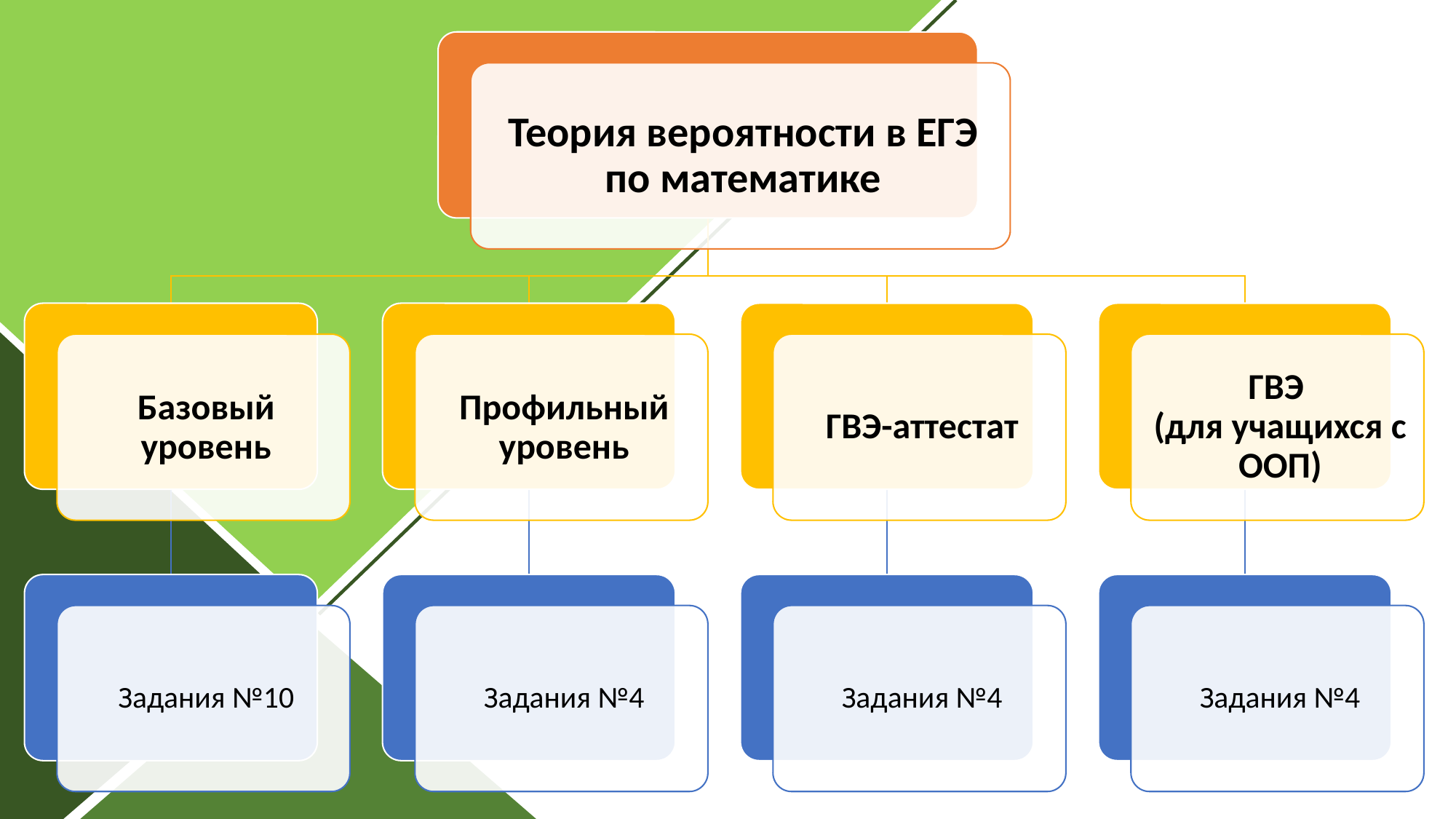

Теория вероятности в ЕГЭ по математике
Базовый уровень
Задания №10
Профильный уровень
Задания №4
ГВЭ-аттестат
Задания №4
ГВЭ
(для учащихся с ООП)
Задания №4